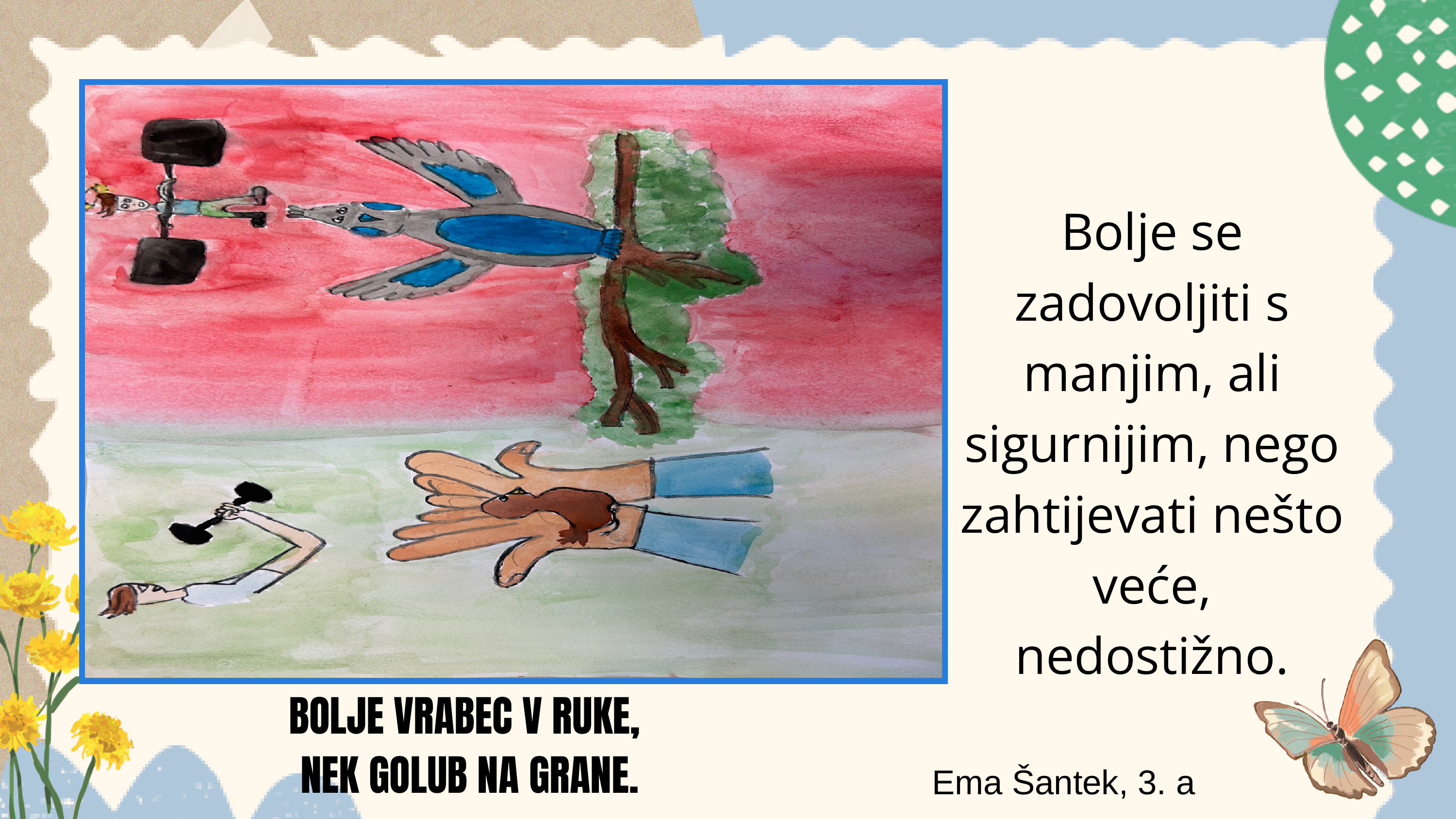

Bolje se zadovoljiti s manjim, ali sigurnijim, nego zahtijevati nešto veće, nedostižno.

BOLJE VRABEC V RUKE,
NEK GOLUB NA GRANE.

Ema Šantek, 3. a